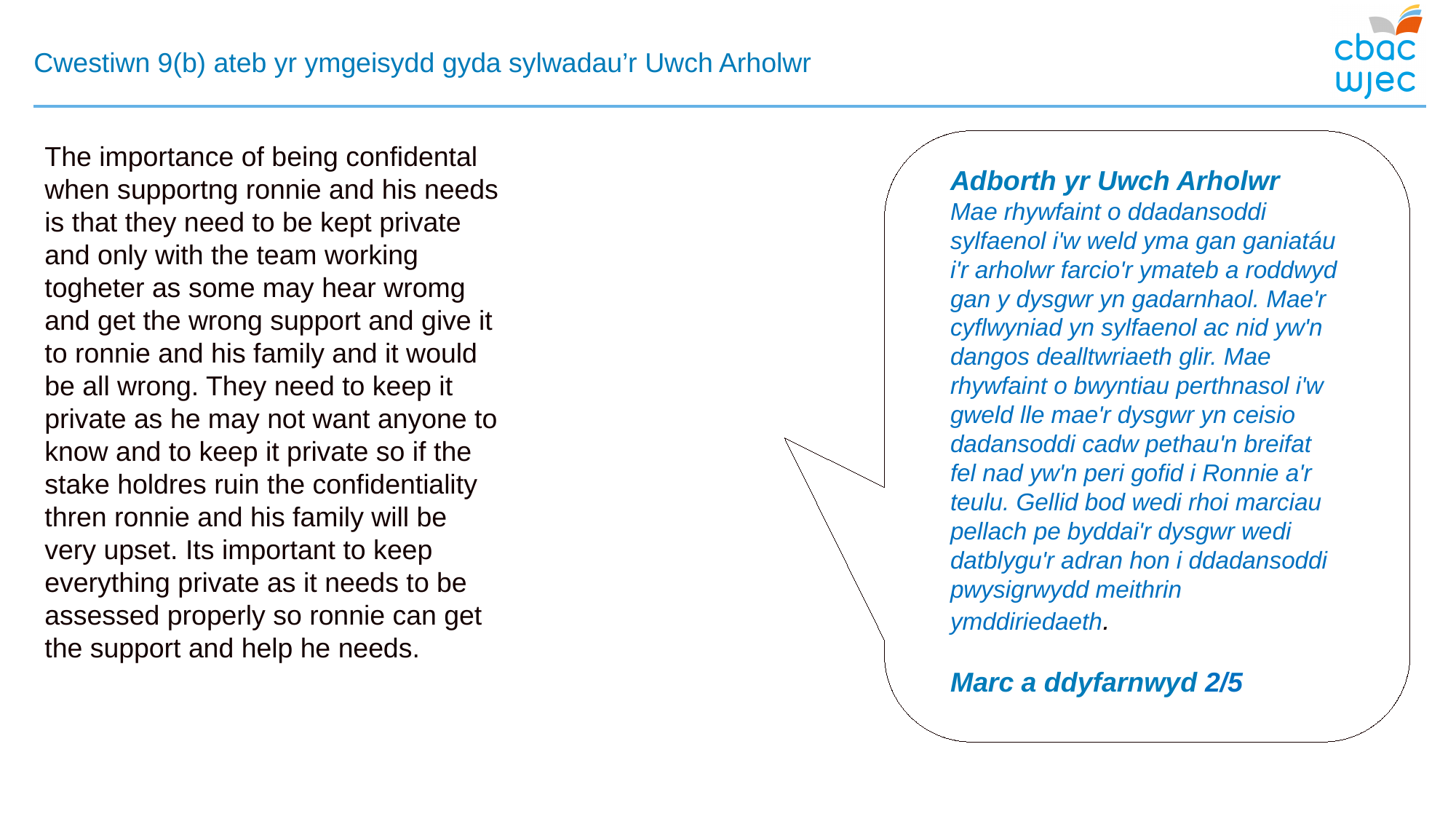

# Cwestiwn 9(b) ateb yr ymgeisydd gyda sylwadau’r Uwch Arholwr

The importance of being confidental when supportng ronnie and his needs is that they need to be kept private and only with the team working togheter as some may hear wromg and get the wrong support and give it to ronnie and his family and it would be all wrong. They need to keep it private as he may not want anyone to know and to keep it private so if the stake holdres ruin the confidentiality thren ronnie and his family will be very upset. Its important to keep everything private as it needs to be assessed properly so ronnie can get the support and help he needs.
Adborth yr Uwch Arholwr
Mae rhywfaint o ddadansoddi sylfaenol i'w weld yma gan ganiatáu i'r arholwr farcio'r ymateb a roddwyd gan y dysgwr yn gadarnhaol. Mae'r cyflwyniad yn sylfaenol ac nid yw'n dangos dealltwriaeth glir. Mae rhywfaint o bwyntiau perthnasol i'w gweld lle mae'r dysgwr yn ceisio dadansoddi cadw pethau'n breifat fel nad yw'n peri gofid i Ronnie a'r teulu. Gellid bod wedi rhoi marciau pellach pe byddai'r dysgwr wedi datblygu'r adran hon i ddadansoddi pwysigrwydd meithrin ymddiriedaeth.
Marc a ddyfarnwyd 2/5